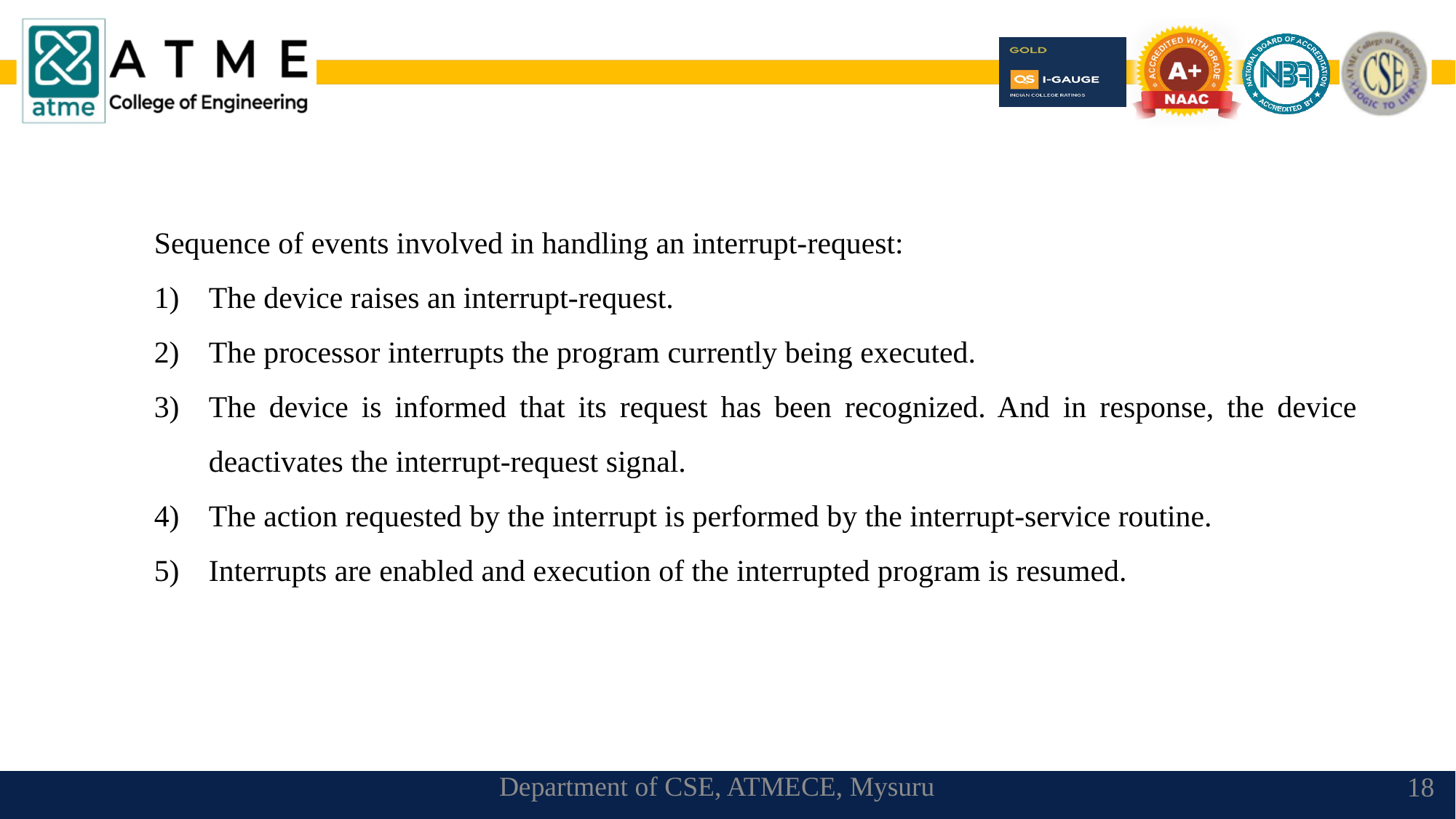

Sequence of events involved in handling an interrupt-request:
The device raises an interrupt-request.
The processor interrupts the program currently being executed.
The device is informed that its request has been recognized. And in response, the device deactivates the interrupt-request signal.
The action requested by the interrupt is performed by the interrupt-service routine.
Interrupts are enabled and execution of the interrupted program is resumed.
Department of CSE, ATMECE, Mysuru
18